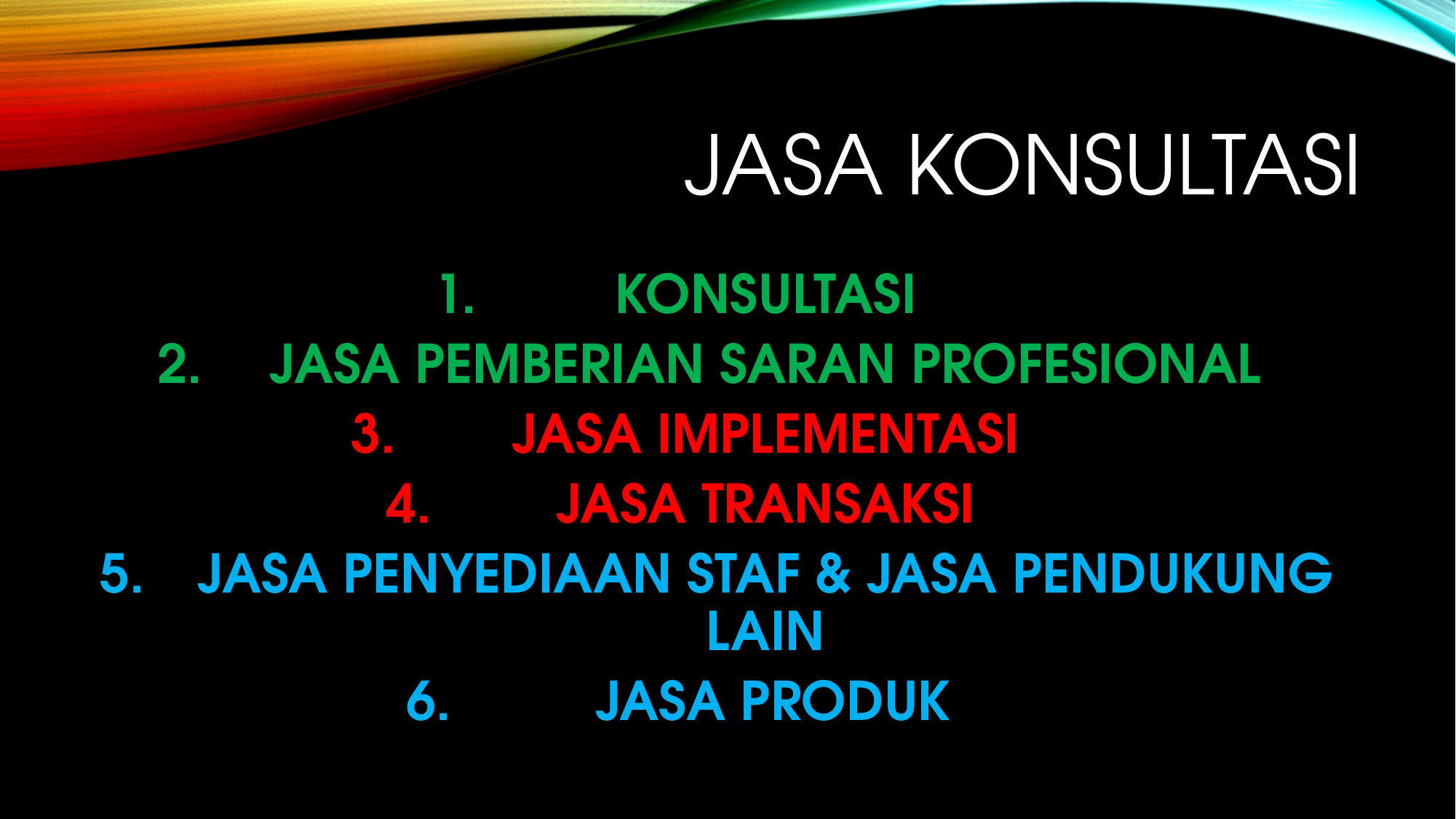

# JASA KONSULTASI
KONSULTASI
JASA PEMBERIAN SARAN PROFESIONAL
JASA IMPLEMENTASI
JASA TRANSAKSI
JASA PENYEDIAAN STAF & JASA PENDUKUNG LAIN
 JASA PRODUK